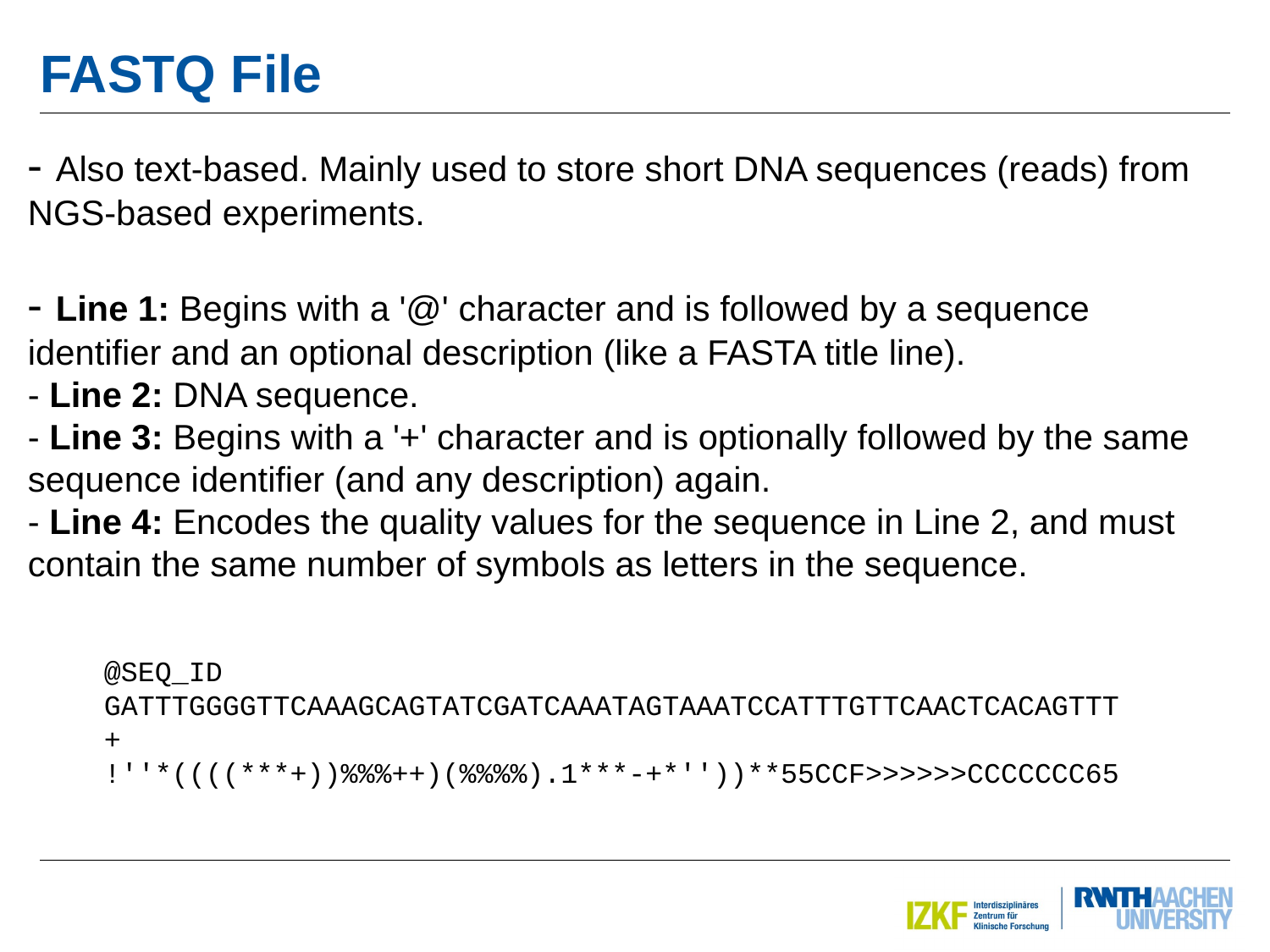

FASTQ File

- Also text-based. Mainly used to store short DNA sequences (reads) from NGS-based experiments.

- Line 1: Begins with a '@' character and is followed by a sequence identifier and an optional description (like a FASTA title line).
- Line 2: DNA sequence.
- Line 3: Begins with a '+' character and is optionally followed by the same sequence identifier (and any description) again.
- Line 4: Encodes the quality values for the sequence in Line 2, and must contain the same number of symbols as letters in the sequence.

@SEQ_ID
GATTTGGGGTTCAAAGCAGTATCGATCAAATAGTAAATCCATTTGTTCAACTCACAGTTT
+
!''*((((***+))%%%++)(%%%%).1***-+*''))**55CCF>>>>>>CCCCCCC65